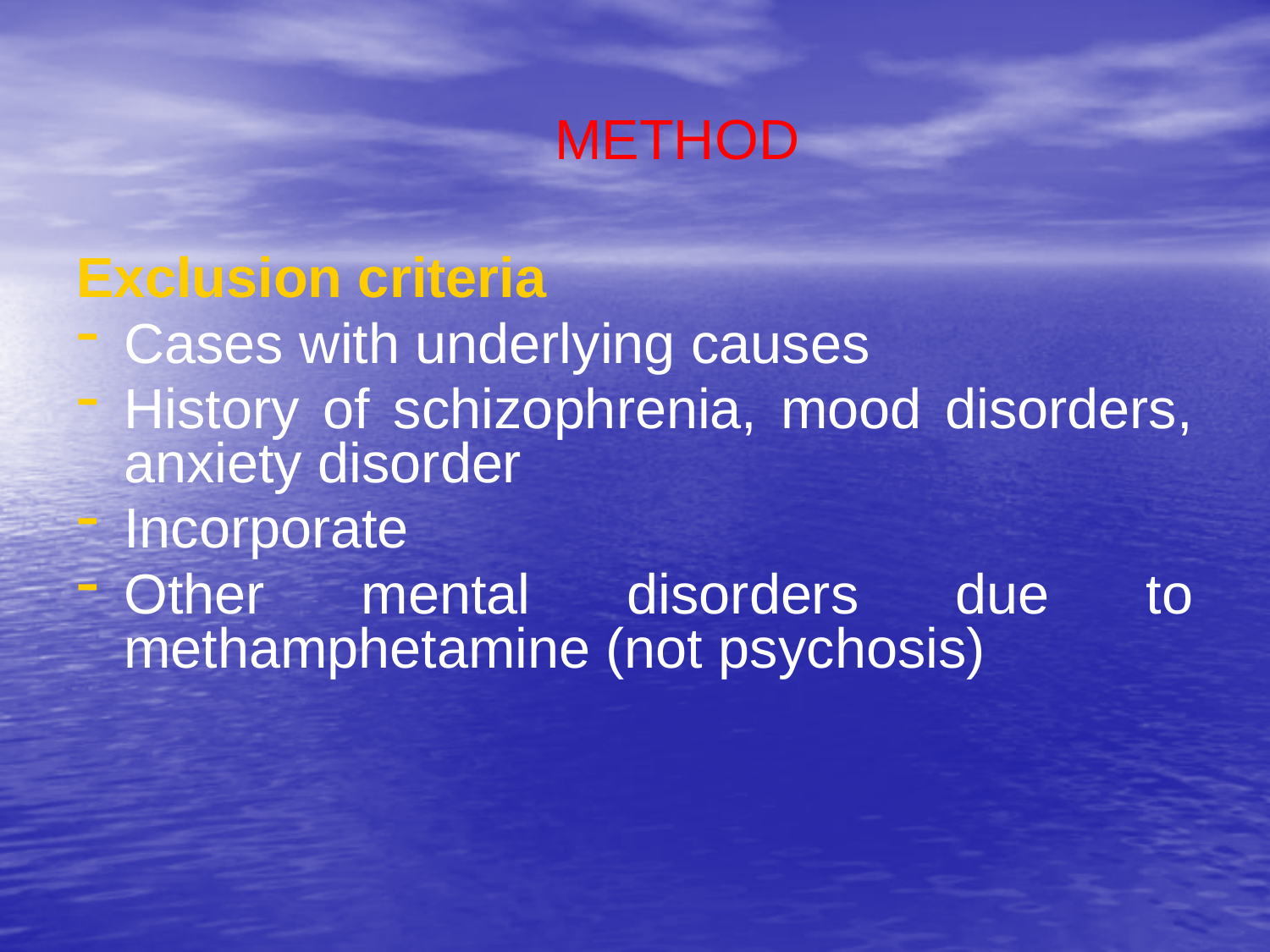

# METHOD

Exclusion criteria
Cases with underlying causes
History of schizophrenia, mood disorders, anxiety disorder
Incorporate
Other mental disorders due to methamphetamine (not psychosis)